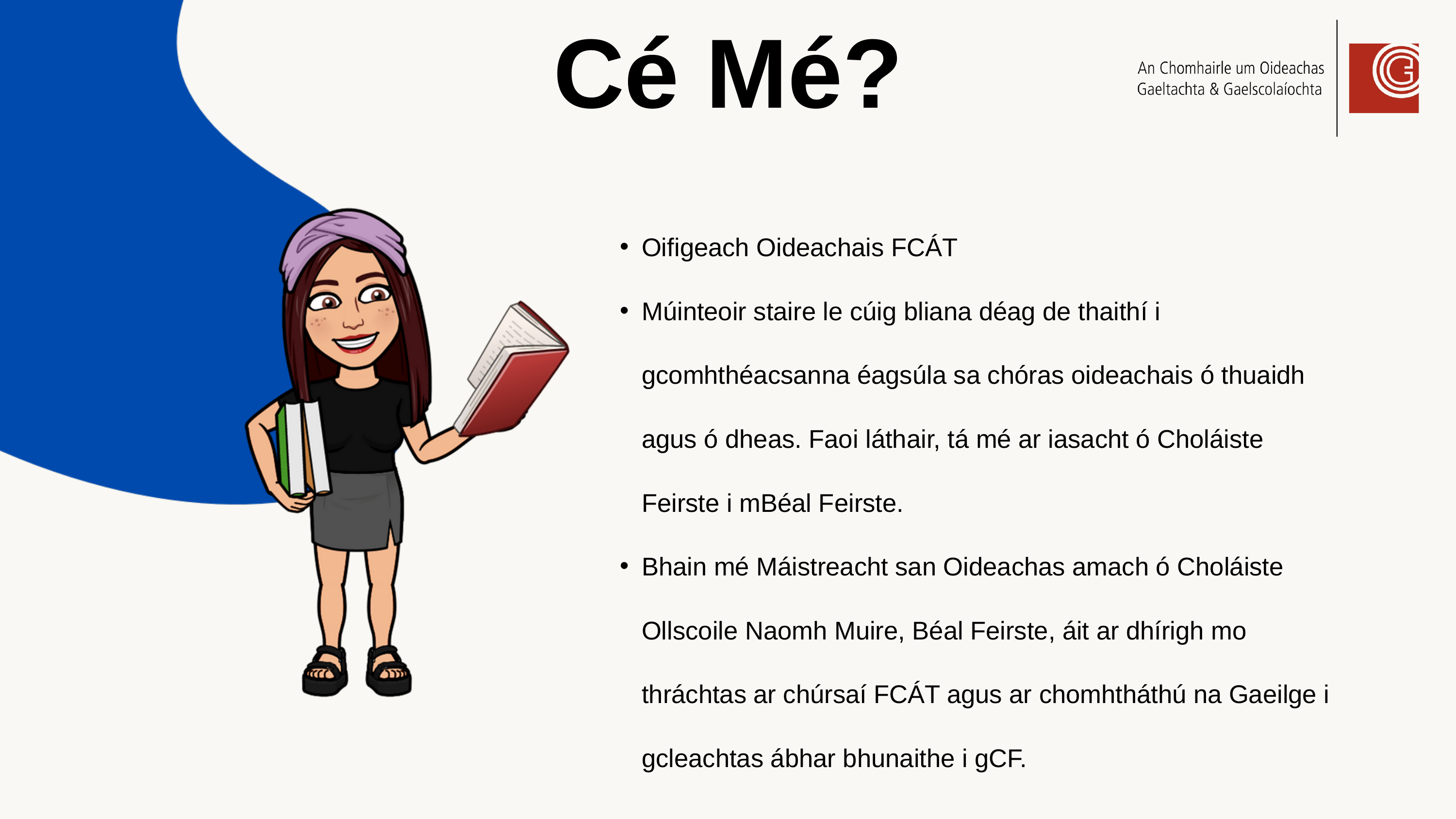

Cé Mé?

Oifigeach Oideachais FCÁT
Múinteoir staire le cúig bliana déag de thaithí i gcomhthéacsanna éagsúla sa chóras oideachais ó thuaidh agus ó dheas. Faoi láthair, tá mé ar iasacht ó Choláiste Feirste i mBéal Feirste.
Bhain mé Máistreacht san Oideachas amach ó Choláiste Ollscoile Naomh Muire, Béal Feirste, áit ar dhírigh mo thráchtas ar chúrsaí FCÁT agus ar chomhtháthú na Gaeilge i gcleachtas ábhar bhunaithe i gCF.